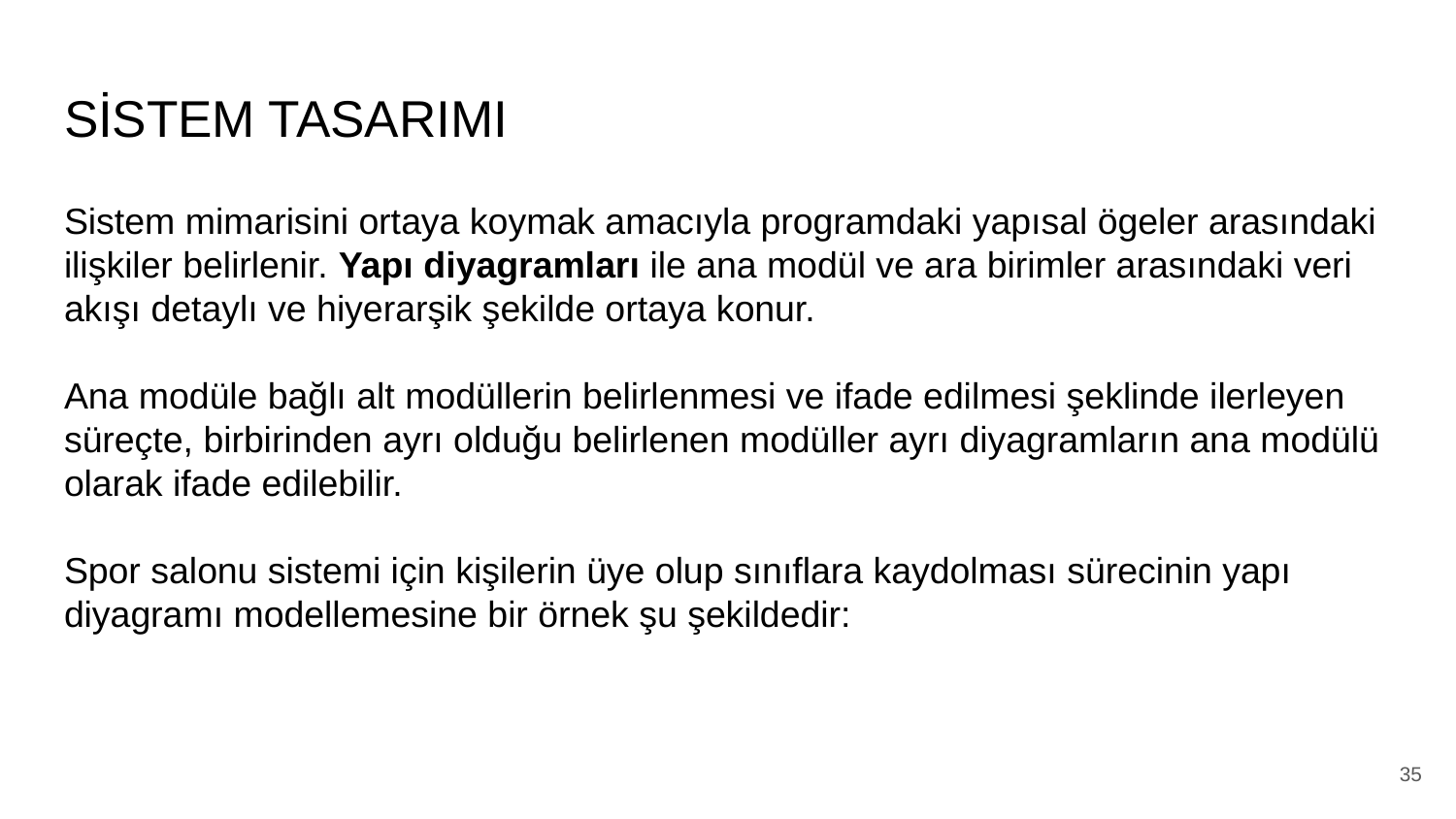

# SİSTEM TASARIMI
Sistem mimarisini ortaya koymak amacıyla programdaki yapısal ögeler arasındaki ilişkiler belirlenir. Yapı diyagramları ile ana modül ve ara birimler arasındaki veri akışı detaylı ve hiyerarşik şekilde ortaya konur.

Ana modüle bağlı alt modüllerin belirlenmesi ve ifade edilmesi şeklinde ilerleyen süreçte, birbirinden ayrı olduğu belirlenen modüller ayrı diyagramların ana modülü olarak ifade edilebilir.

Spor salonu sistemi için kişilerin üye olup sınıflara kaydolması sürecinin yapı diyagramı modellemesine bir örnek şu şekildedir:

35